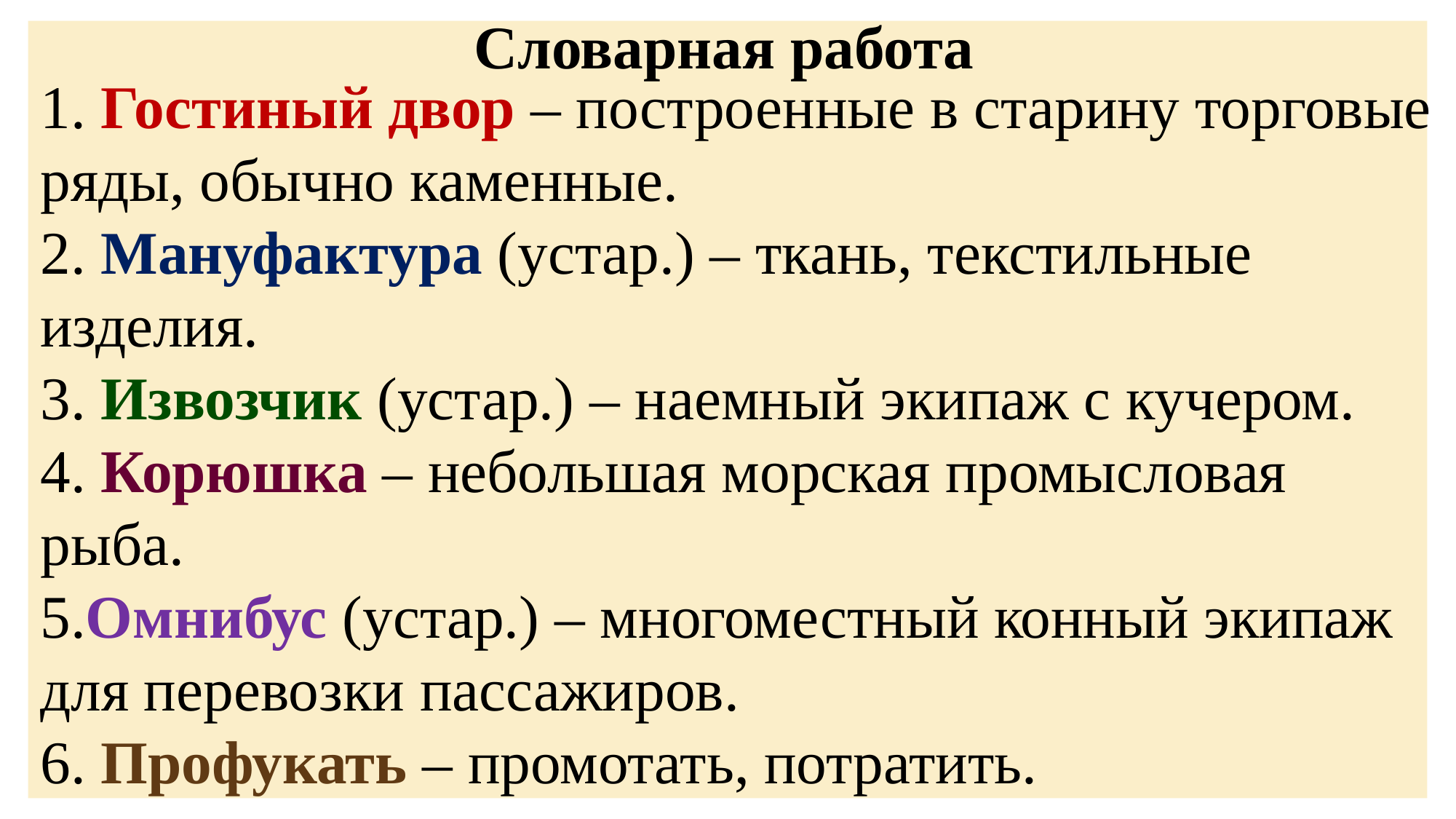

Словарная работа
1. Гостиный двор – построенные в старину торговые ряды, обычно каменные.
2. Мануфактура (устар.) – ткань, текстильные изделия.
3. Извозчик (устар.) – наемный экипаж с кучером.
4. Корюшка – небольшая морская промысловая рыба.
5.Омнибус (устар.) – многоместный конный экипаж для перевозки пассажиров.
6. Профукать – промотать, потратить.